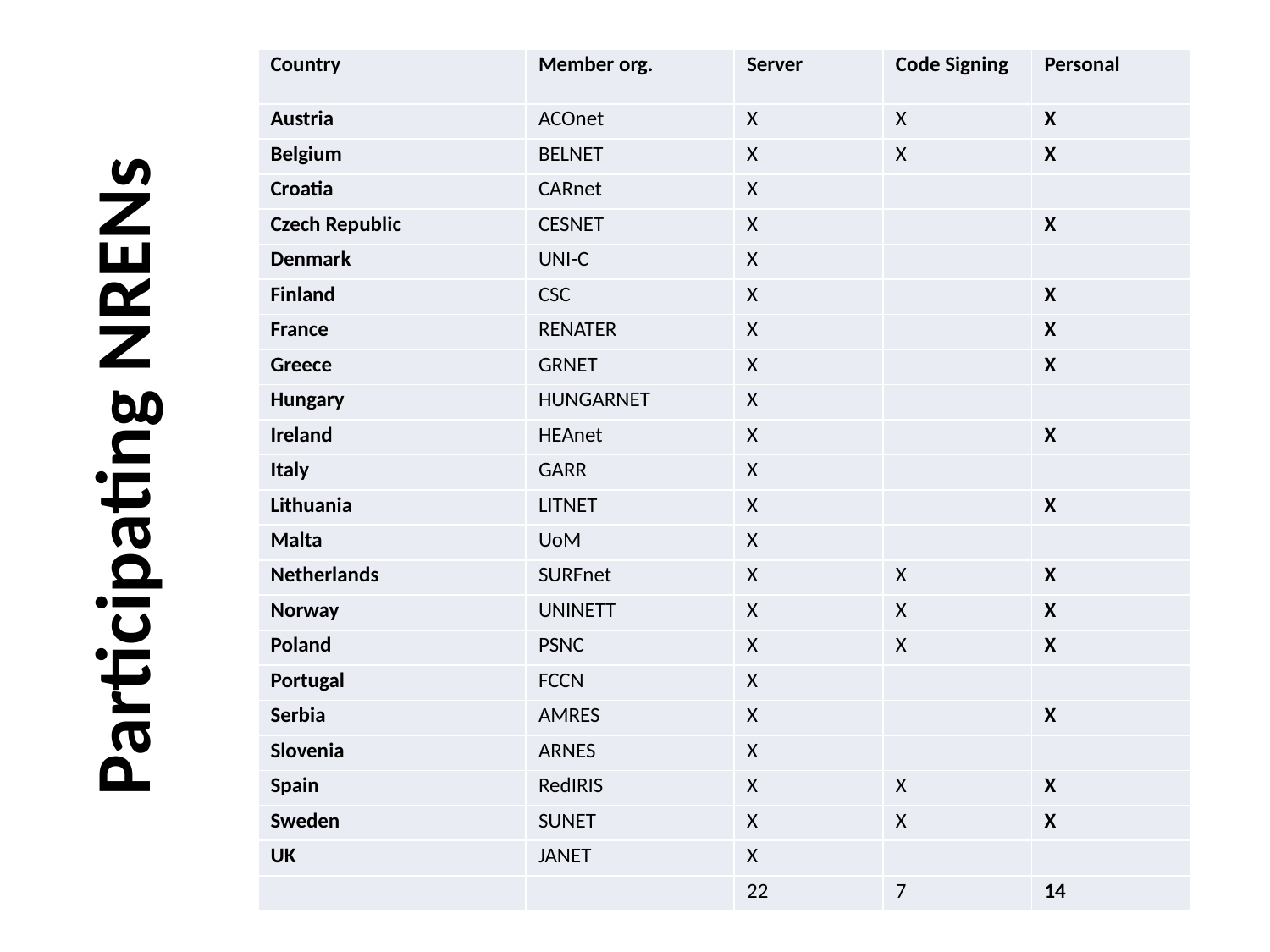

| Country | Member org. | Server | Code Signing | Personal |
| --- | --- | --- | --- | --- |
| Austria | ACOnet | X | X | X |
| Belgium | BELNET | X | X | X |
| Croatia | CARnet | X |  |  |
| Czech Republic | CESNET | X |  | X |
| Denmark | UNI-C | X |  |  |
| Finland | CSC | X |  | X |
| France | RENATER | X |  | X |
| Greece | GRNET | X |  | X |
| Hungary | HUNGARNET | X |  |  |
| Ireland | HEAnet | X |  | X |
| Italy | GARR | X |  |  |
| Lithuania | LITNET | X |  | X |
| Malta | UoM | X |  |  |
| Netherlands | SURFnet | X | X | X |
| Norway | UNINETT | X | X | X |
| Poland | PSNC | X | X | X |
| Portugal | FCCN | X |  |  |
| Serbia | AMRES | X |  | X |
| Slovenia | ARNES | X |  |  |
| Spain | RedIRIS | X | X | X |
| Sweden | SUNET | X | X | X |
| UK | JANET | X |  |  |
|  |  | 22 | 7 | 14 |
# Participating NRENs